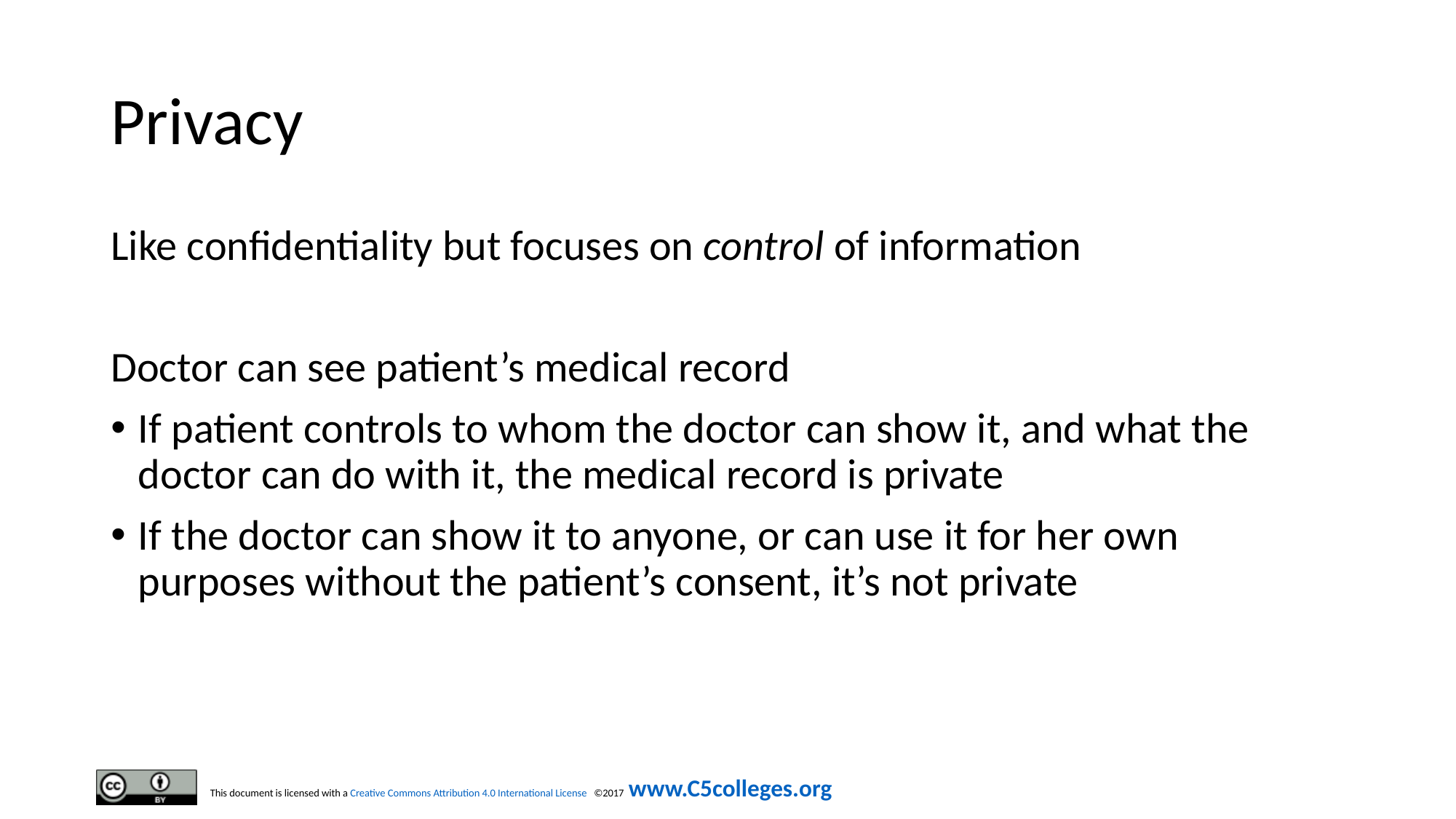

# Privacy
Like confidentiality but focuses on control of information

Doctor can see patient’s medical record
If patient controls to whom the doctor can show it, and what the doctor can do with it, the medical record is private
If the doctor can show it to anyone, or can use it for her own purposes without the patient’s consent, it’s not private